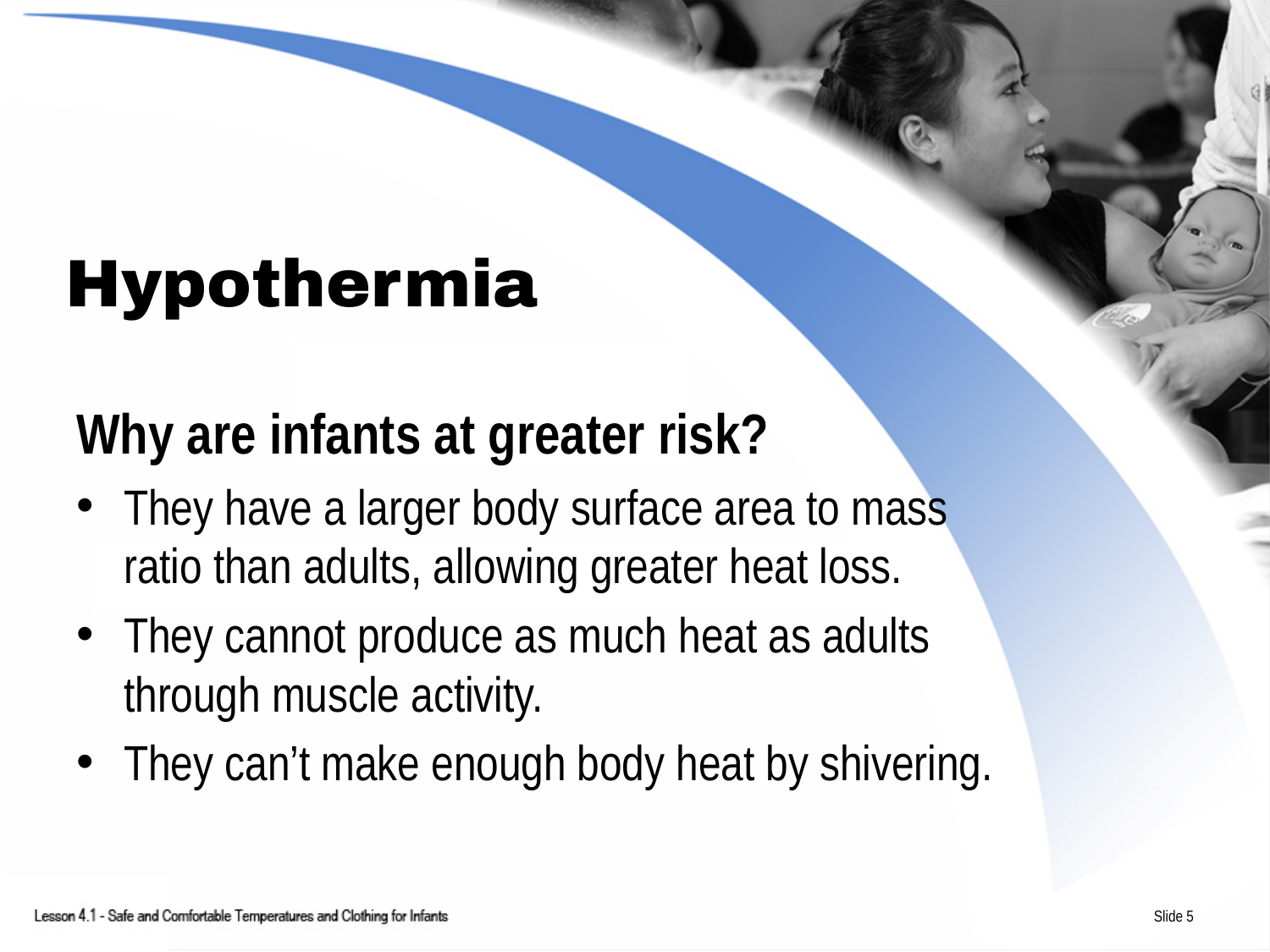

Hypothermia
Why are infants at greater risk?
They have a larger body surface area to mass
ratio than adults, allowing greater heat loss.
They cannot produce as much heat as adults
through muscle activity.
They can’t make enough body heat by shivering.

Slide 5